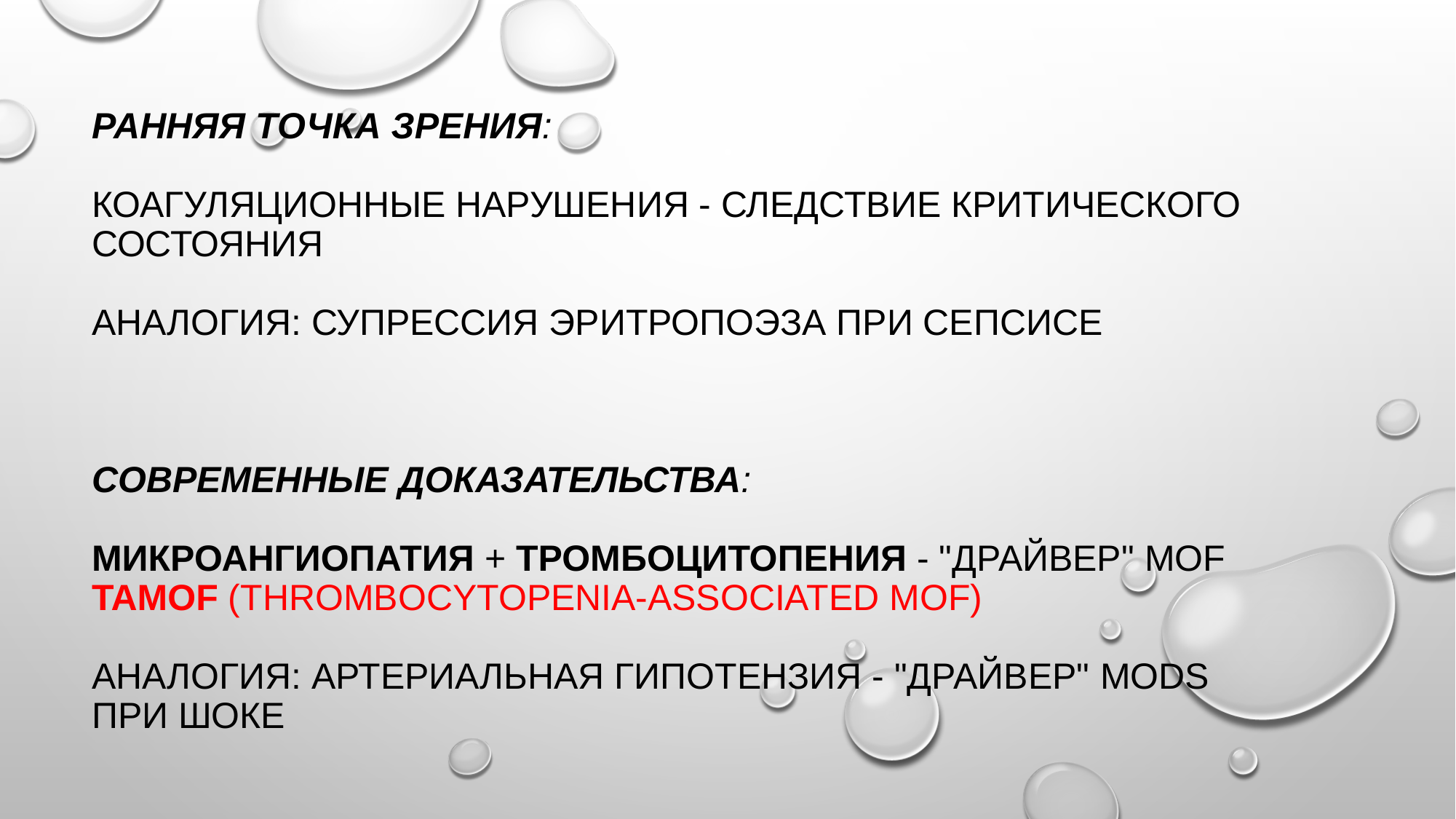

# Ранняя точка зрения: коагуляционные нарушения - следствие критического состояния Аналогия: супрессия эритропоэза при сепсисе Современные доказательства: микроангиопатия + тромбоцитопения - "драйвер" MOF TAMOF (Thrombocytopenia-associated MOF) Аналогия: артериальная гипотензия - "драйвер" MODS при шоке